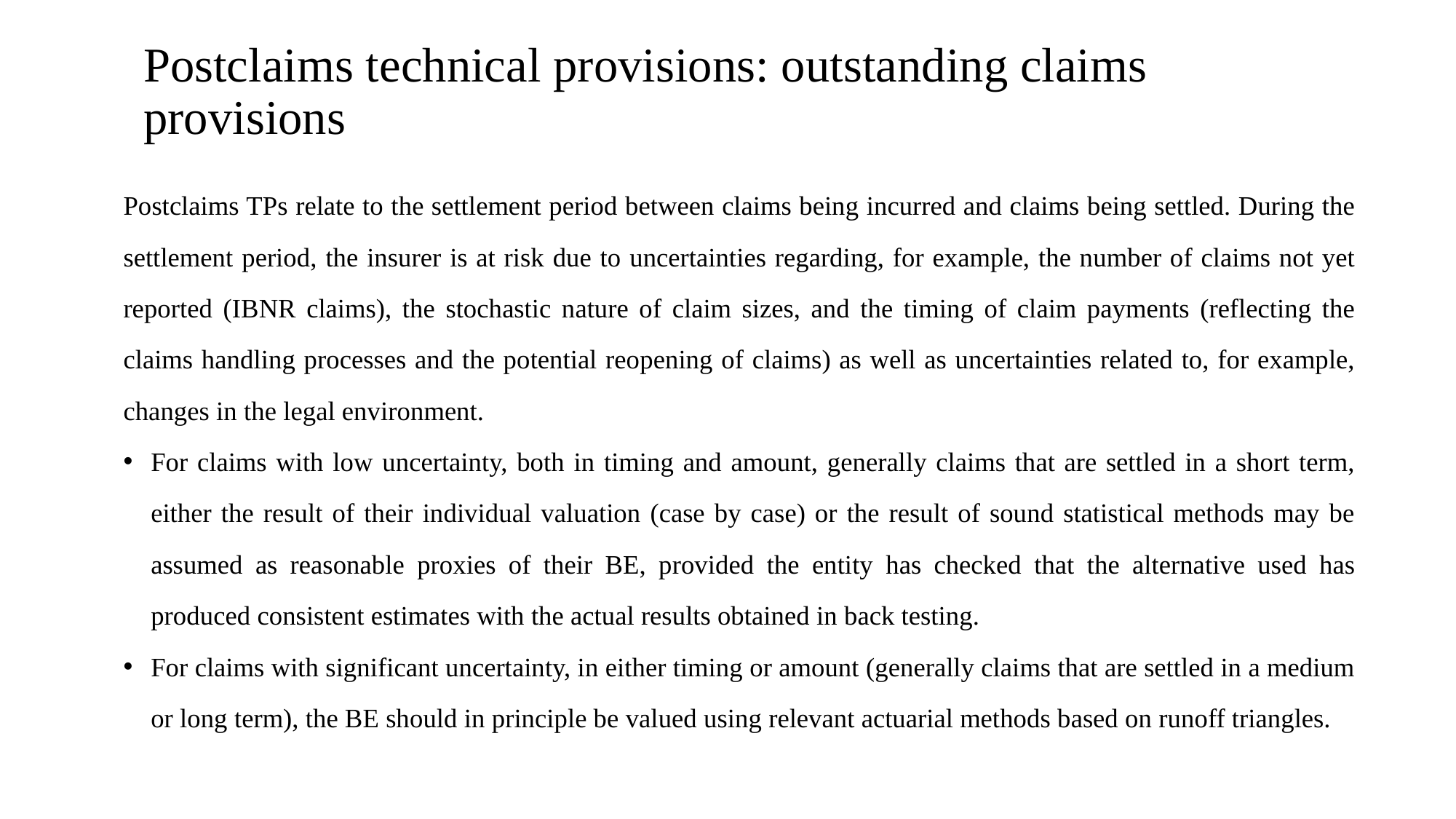

# Postclaims technical provisions: outstanding claims provisions
Postclaims TPs relate to the settlement period between claims being incurred and claims being settled. During the settlement period, the insurer is at risk due to uncertainties regarding, for example, the number of claims not yet reported (IBNR claims), the stochastic nature of claim sizes, and the timing of claim payments (reflecting the claims handling processes and the potential reopening of claims) as well as uncertainties related to, for example, changes in the legal environment.
For claims with low uncertainty, both in timing and amount, generally claims that are settled in a short term, either the result of their individual valuation (case by case) or the result of sound statistical methods may be assumed as reasonable proxies of their BE, provided the entity has checked that the alternative used has produced consistent estimates with the actual results obtained in back testing.
For claims with significant uncertainty, in either timing or amount (generally claims that are settled in a medium or long term), the BE should in principle be valued using relevant actuarial methods based on runoff triangles.